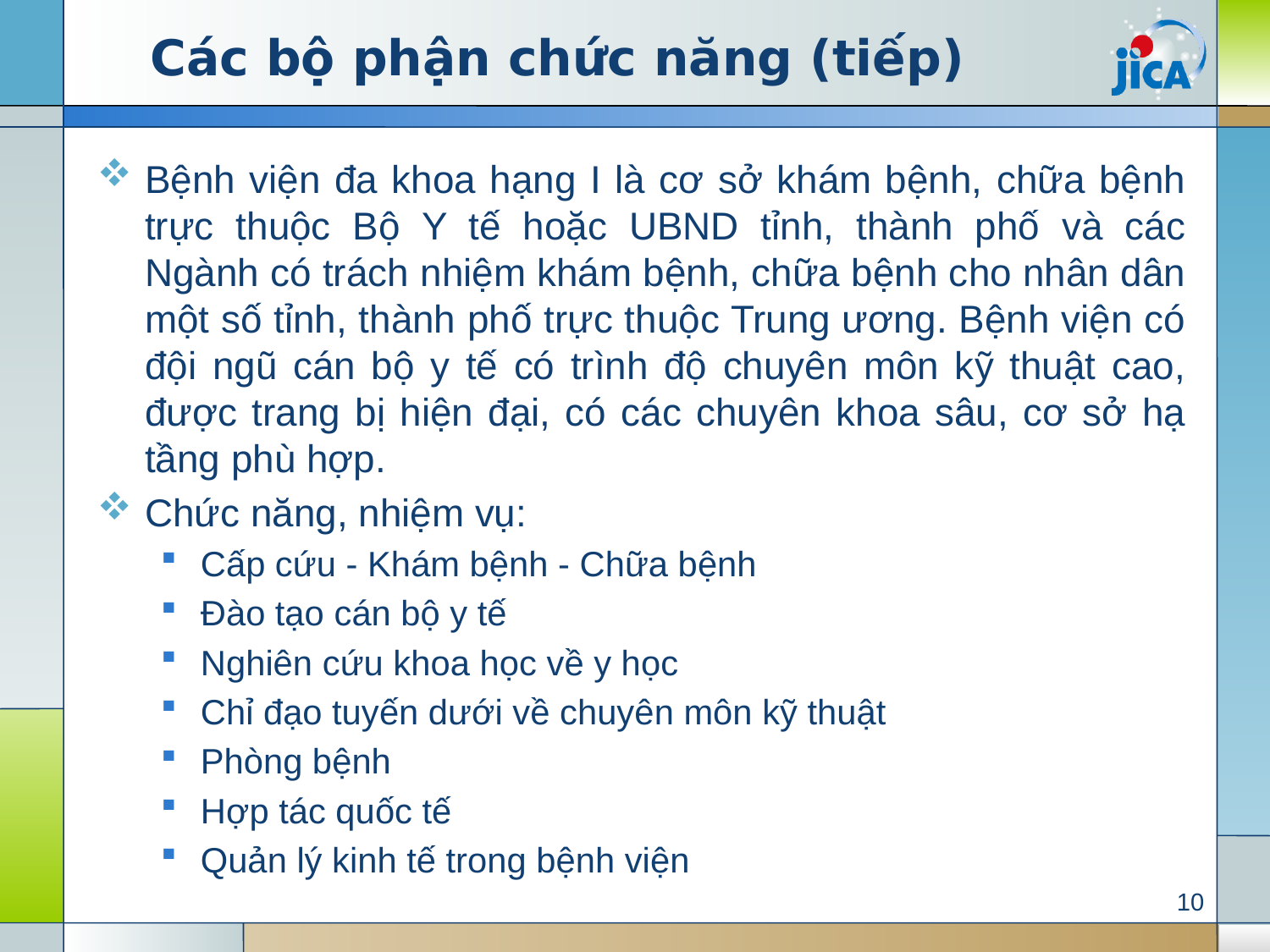

# Các bộ phận chức năng (tiếp)
Bệnh viện đa khoa hạng I là cơ sở khám bệnh, chữa bệnh trực thuộc Bộ Y tế hoặc UBND tỉnh, thành phố và các Ngành có trách nhiệm khám bệnh, chữa bệnh cho nhân dân một số tỉnh, thành phố trực thuộc Trung ương. Bệnh viện có đội ngũ cán bộ y tế có trình độ chuyên môn kỹ thuật cao, được trang bị hiện đại, có các chuyên khoa sâu, cơ sở hạ tầng phù hợp.
Chức năng, nhiệm vụ:
Cấp cứu - Khám bệnh - Chữa bệnh
Đào tạo cán bộ y tế
Nghiên cứu khoa học về y học
Chỉ đạo tuyến dưới về chuyên môn kỹ thuật
Phòng bệnh
Hợp tác quốc tế
Quản lý kinh tế trong bệnh viện

10